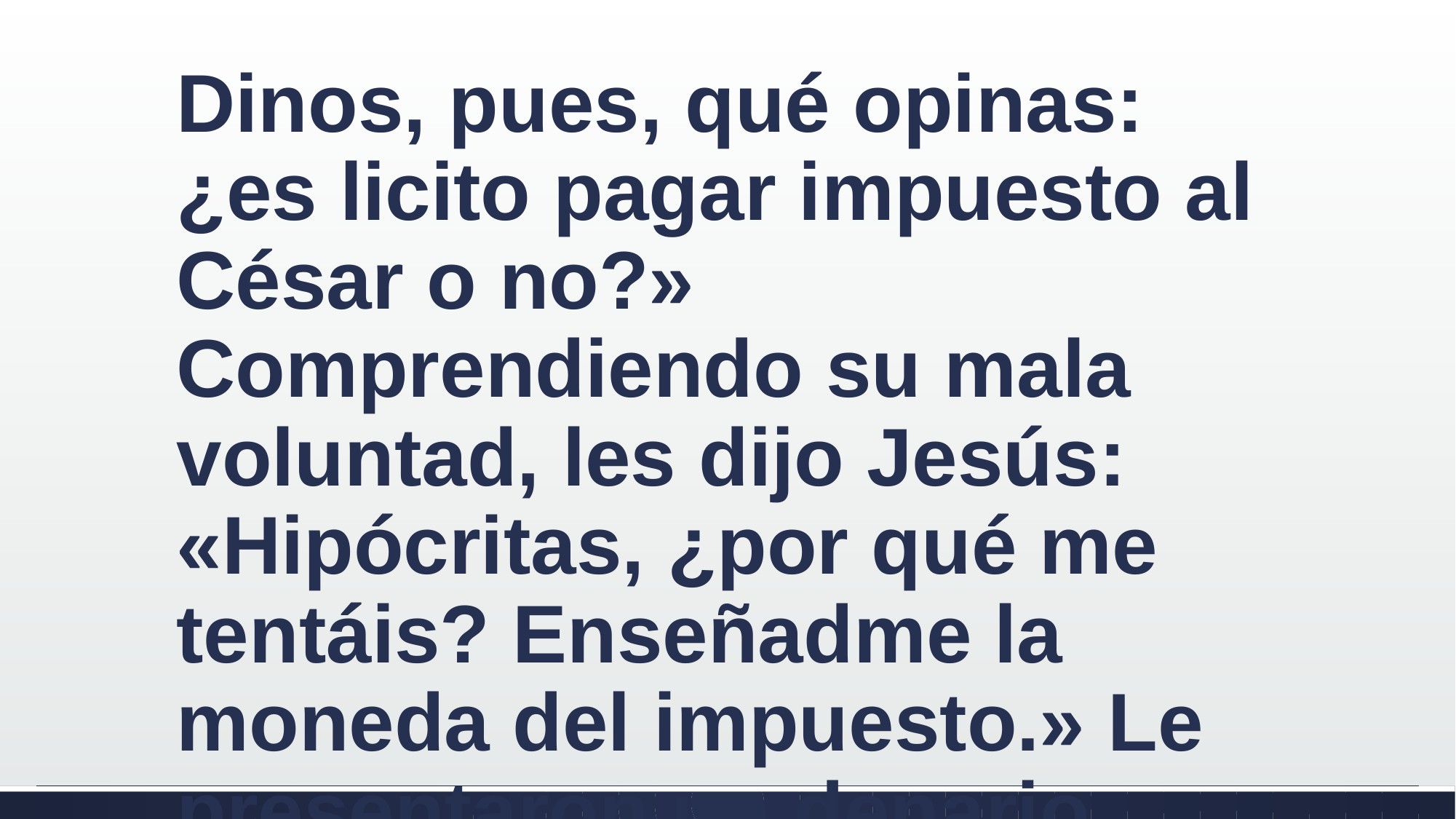

#
Dinos, pues, qué opinas: ¿es licito pagar impuesto al César o no?» Comprendiendo su mala voluntad, les dijo Jesús: «Hipócritas, ¿por qué me tentáis? Enseñadme la moneda del impuesto.» Le presentaron un denario.